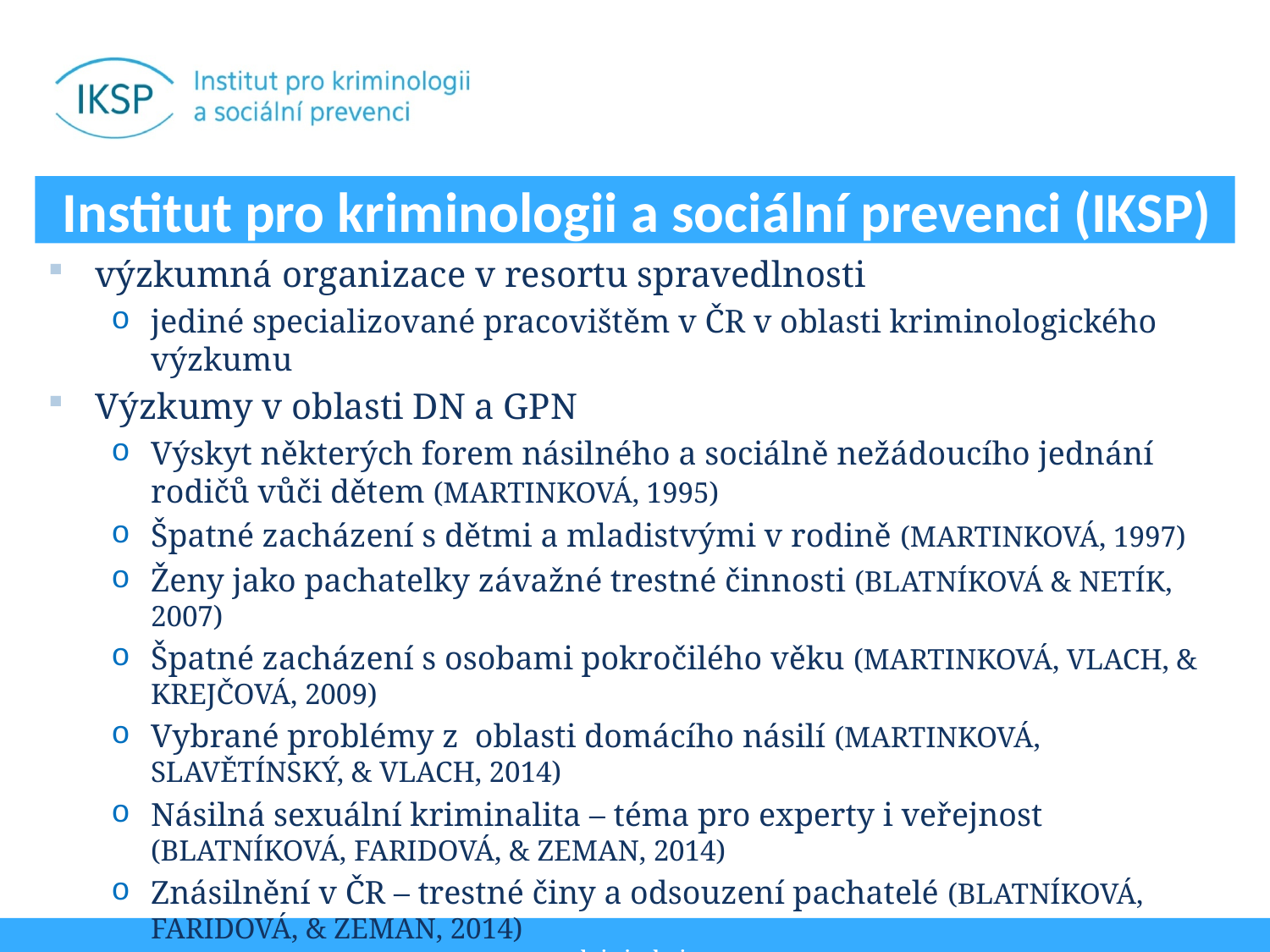

# Institut pro kriminologii a sociální prevenci (IKSP)
výzkumná organizace v resortu spravedlnosti
jediné specializované pracovištěm v ČR v oblasti kriminologického  výzkumu
Výzkumy v oblasti DN a GPN
Výskyt některých forem násilného a sociálně nežádoucího jednání rodičů vůči dětem (MARTINKOVÁ, 1995)
Špatné zacházení s dětmi a mladistvými v rodině (MARTINKOVÁ, 1997)
Ženy jako pachatelky závažné trestné činnosti (BLATNÍKOVÁ & NETÍK, 2007)
Špatné zacházení s osobami pokročilého věku (MARTINKOVÁ, VLACH, & KREJČOVÁ, 2009)
Vybrané problémy z  oblasti domácího násilí (MARTINKOVÁ, SLAVĚTÍNSKÝ, & VLACH, 2014)
Násilná sexuální kriminalita – téma pro experty i veřejnost (BLATNÍKOVÁ, FARIDOVÁ, & ZEMAN, 2014)
Znásilnění v ČR – trestné činy a odsouzení pachatelé (BLATNÍKOVÁ, FARIDOVÁ, & ZEMAN, 2014)